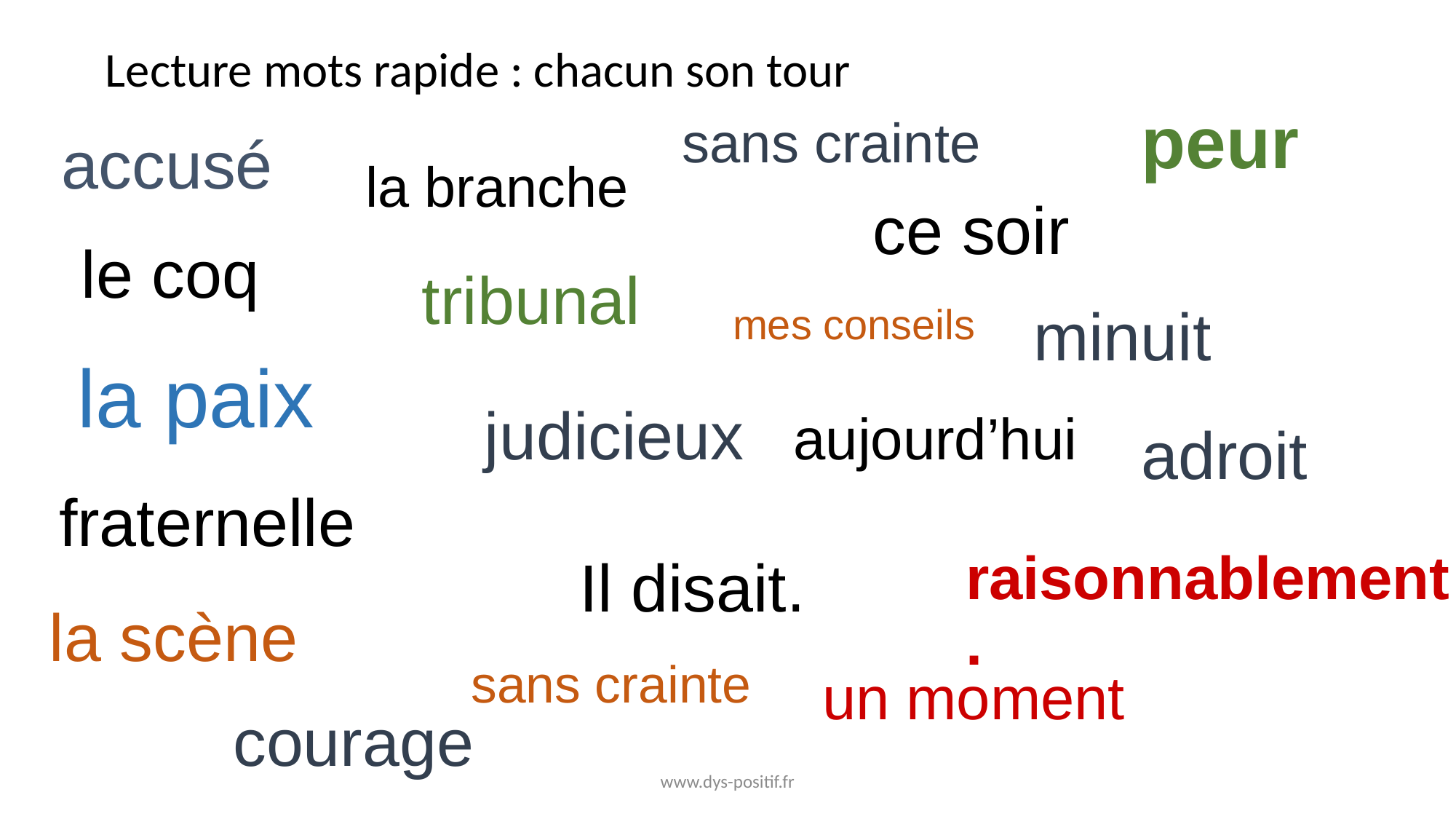

# Lecture mots rapide : chacun son tour
peur
sans crainte
accusé
la branche
ce soir
le coq
tribunal
mes conseils
minuit
la paix
judicieux
aujourd’hui
adroit
fraternelle
raisonnablement.
Il disait.
la scène
sans crainte
un moment
courage
www.dys-positif.fr